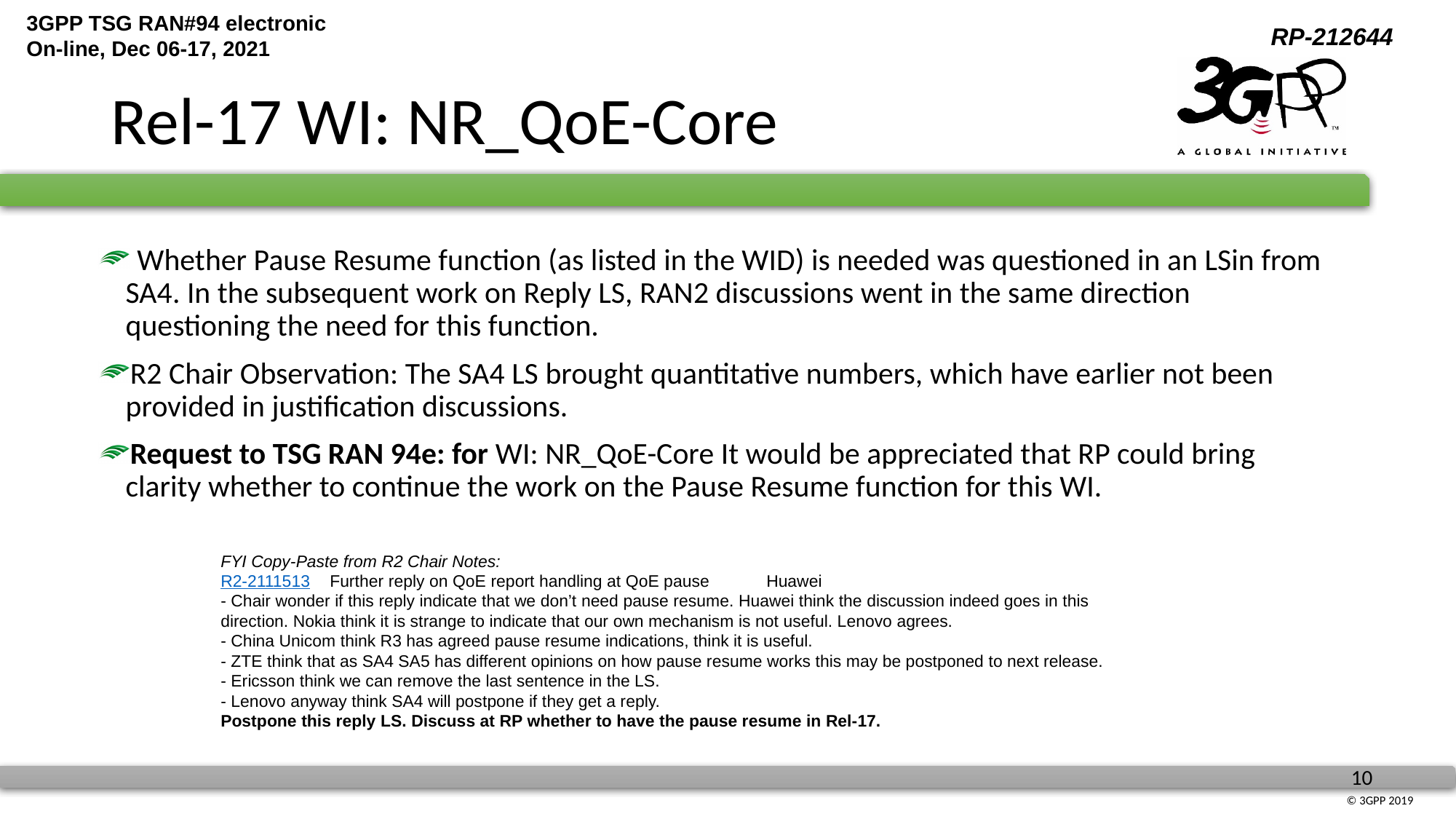

# Rel-17 WI: NR_QoE-Core
 Whether Pause Resume function (as listed in the WID) is needed was questioned in an LSin from SA4. In the subsequent work on Reply LS, RAN2 discussions went in the same direction questioning the need for this function.
R2 Chair Observation: The SA4 LS brought quantitative numbers, which have earlier not been provided in justification discussions.
Request to TSG RAN 94e: for WI: NR_QoE-Core It would be appreciated that RP could bring clarity whether to continue the work on the Pause Resume function for this WI.
FYI Copy-Paste from R2 Chair Notes:
R2-2111513	Further reply on QoE report handling at QoE pause	Huawei
- Chair wonder if this reply indicate that we don’t need pause resume. Huawei think the discussion indeed goes in this direction. Nokia think it is strange to indicate that our own mechanism is not useful. Lenovo agrees.
- China Unicom think R3 has agreed pause resume indications, think it is useful.
- ZTE think that as SA4 SA5 has different opinions on how pause resume works this may be postponed to next release.
- Ericsson think we can remove the last sentence in the LS.
- Lenovo anyway think SA4 will postpone if they get a reply.
Postpone this reply LS. Discuss at RP whether to have the pause resume in Rel-17.